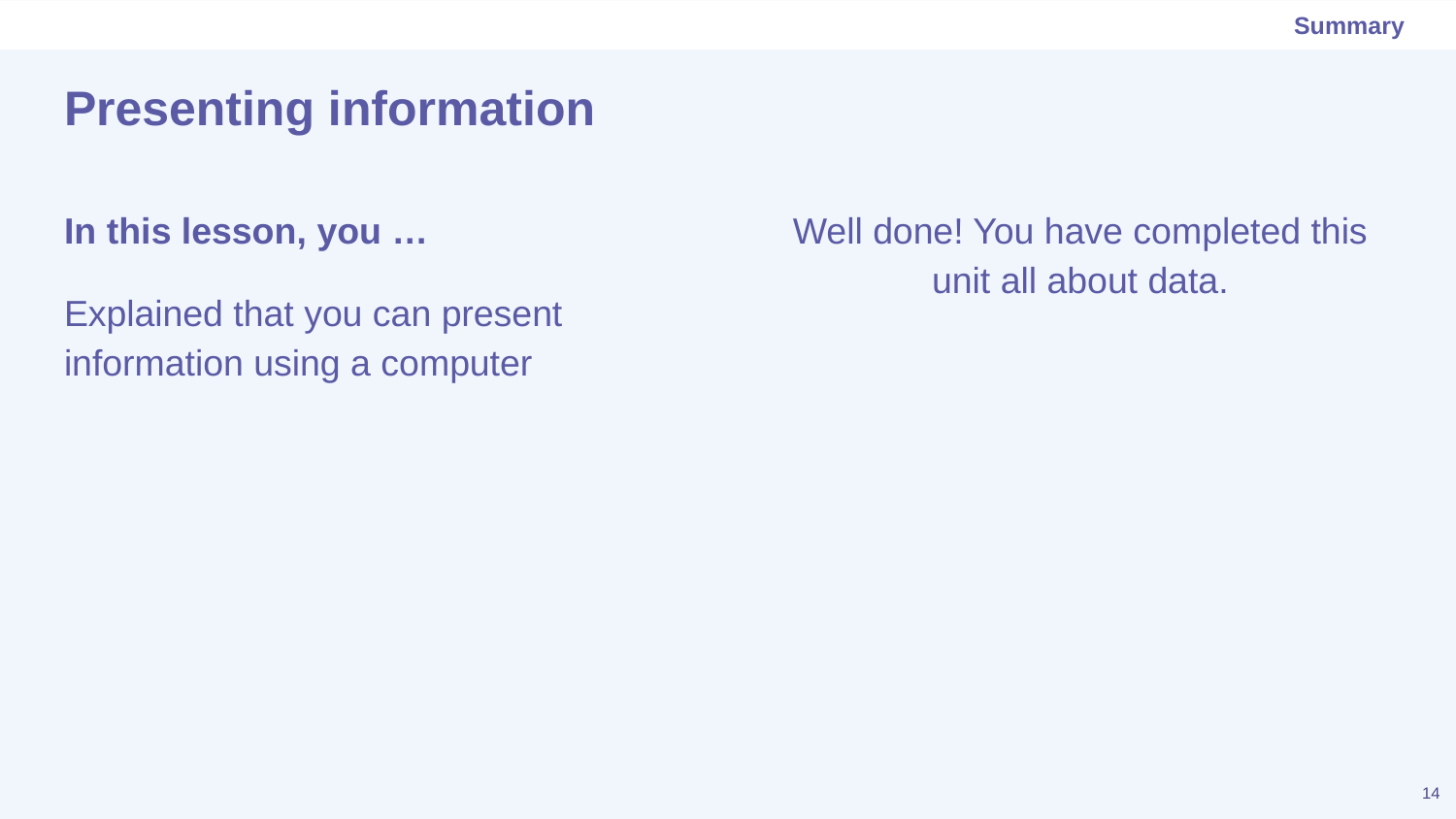

Summary
# Presenting information
In this lesson, you …
Explained that you can present information using a computer

Well done! You have completed this unit all about data.
14